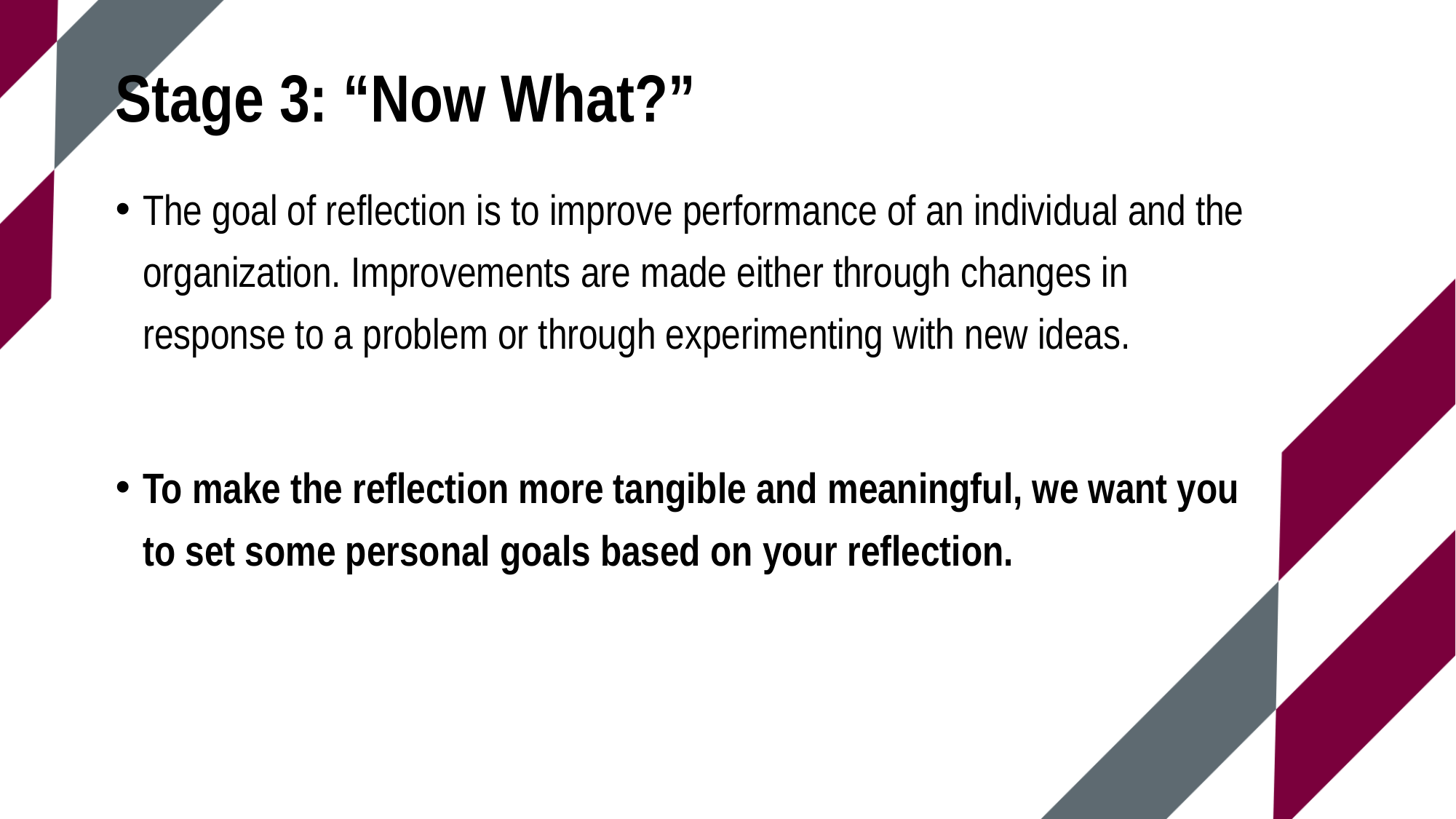

# Stage 3: “Now What?”
The goal of reflection is to improve performance of an individual and the organization. Improvements are made either through changes in response to a problem or through experimenting with new ideas.

To make the reflection more tangible and meaningful, we want you to set some personal goals based on your reflection.